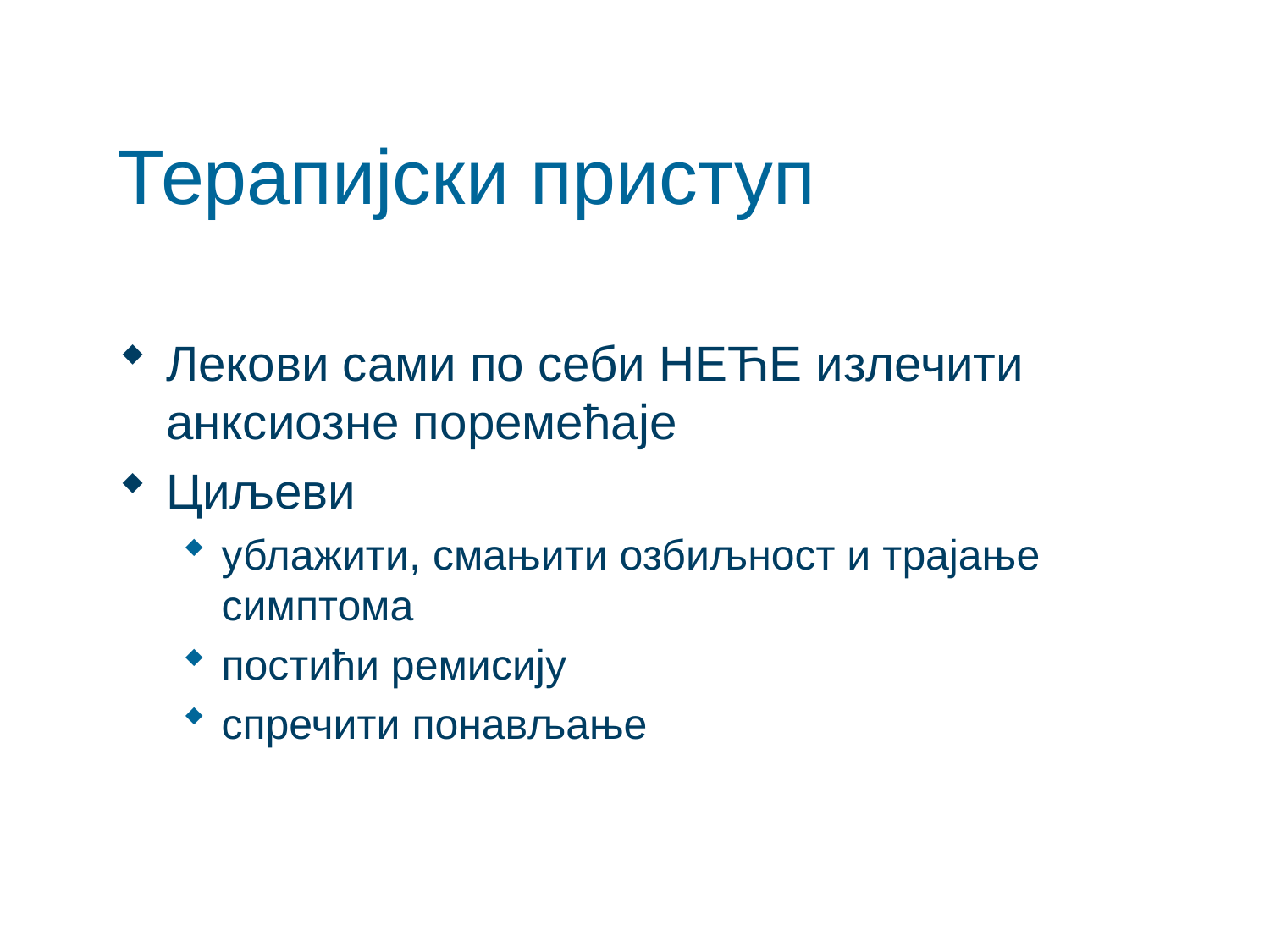

# Терапијски приступ

Лекови сами по себи НЕЋЕ излечити анксиозне поремећаје
Циљеви
ублажити, смањити озбиљност и трајање симптома
постићи ремисију
спречити понављање